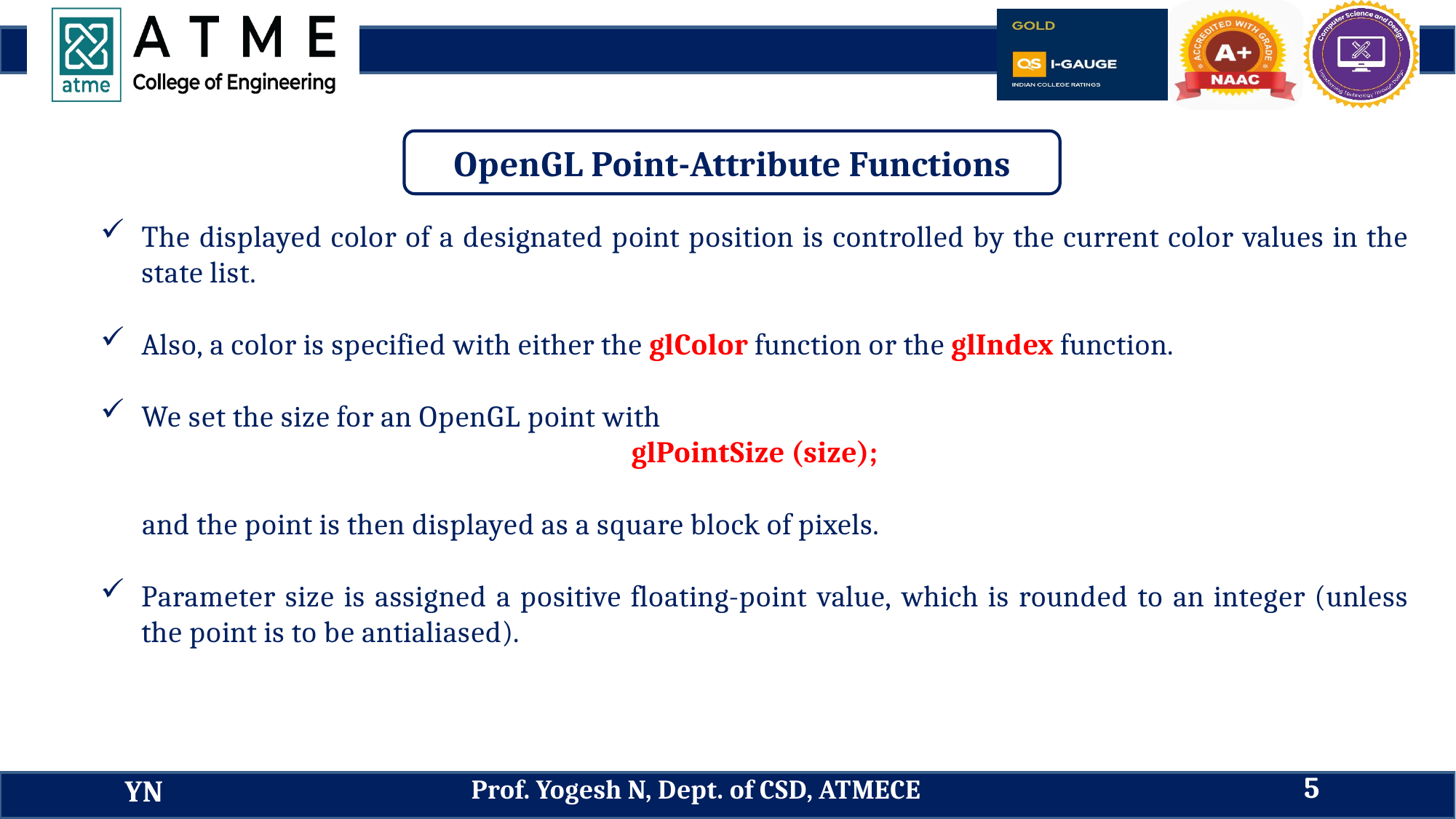

OpenGL Point-Attribute Functions
The displayed color of a designated point position is controlled by the current color values in the state list.

Also, a color is specified with either the glColor function or the glIndex function.

We set the size for an OpenGL point with
glPointSize (size);

and the point is then displayed as a square block of pixels.

Parameter size is assigned a positive floating-point value, which is rounded to an integer (unless the point is to be antialiased).
5
Prof. Yogesh N, Dept. of CSD, ATMECE
YN